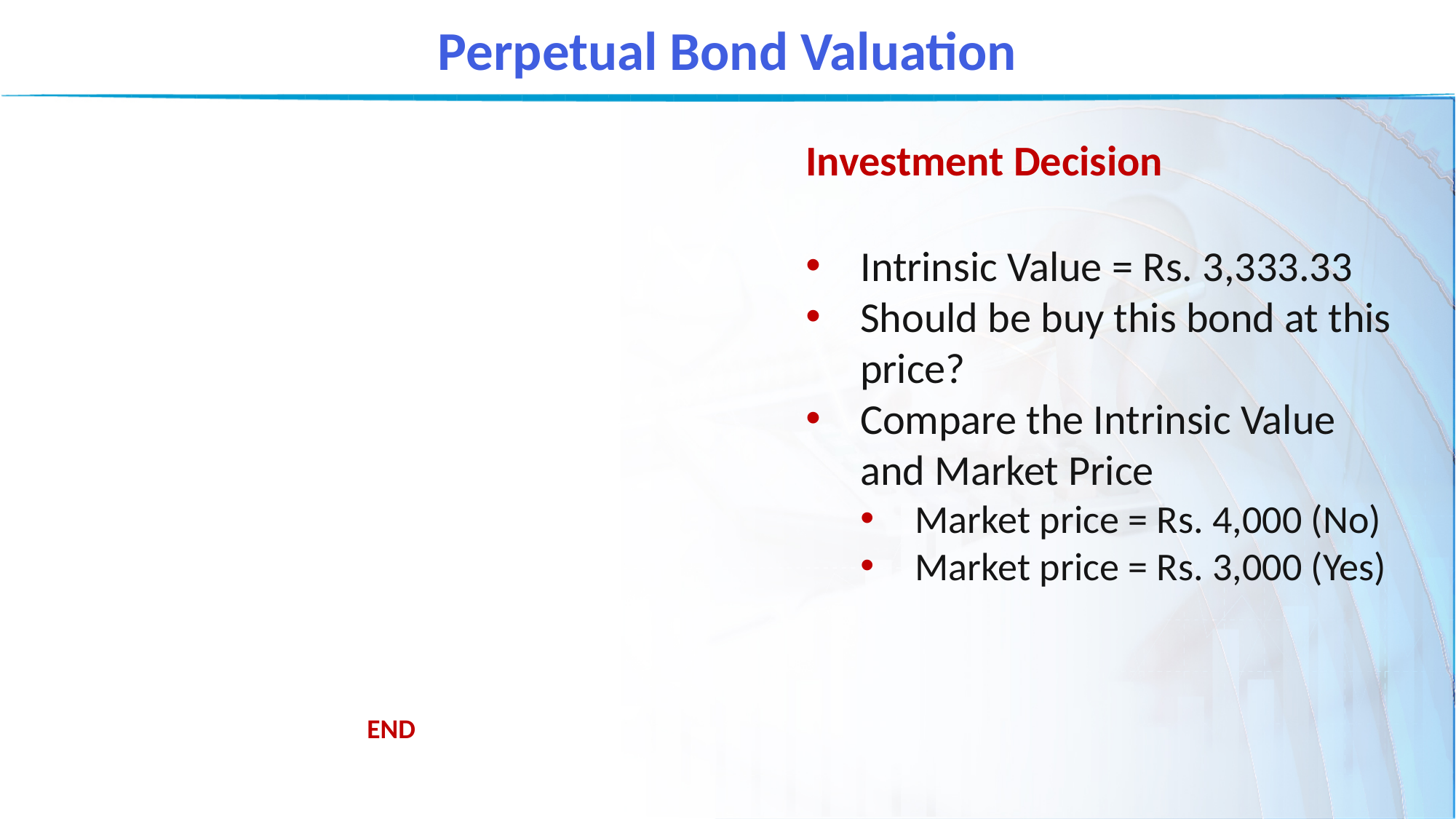

Perpetual Bond Valuation
Investment Decision

Intrinsic Value = Rs. 3,333.33
Should be buy this bond at this price?
Compare the Intrinsic Value and Market Price
Market price = Rs. 4,000 (No)
Market price = Rs. 3,000 (Yes)
END